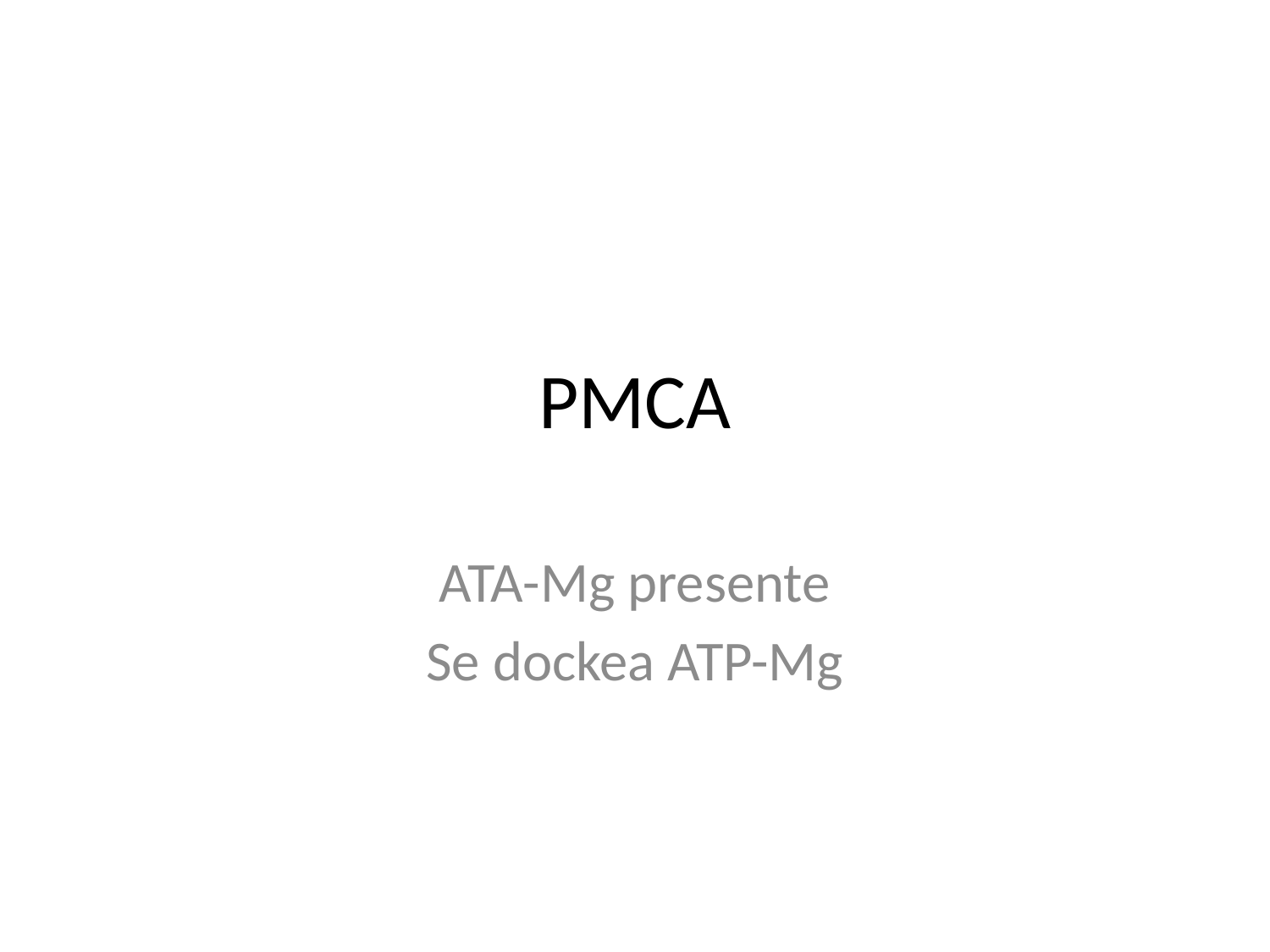

# PMCA
ATA-Mg presente
Se dockea ATP-Mg